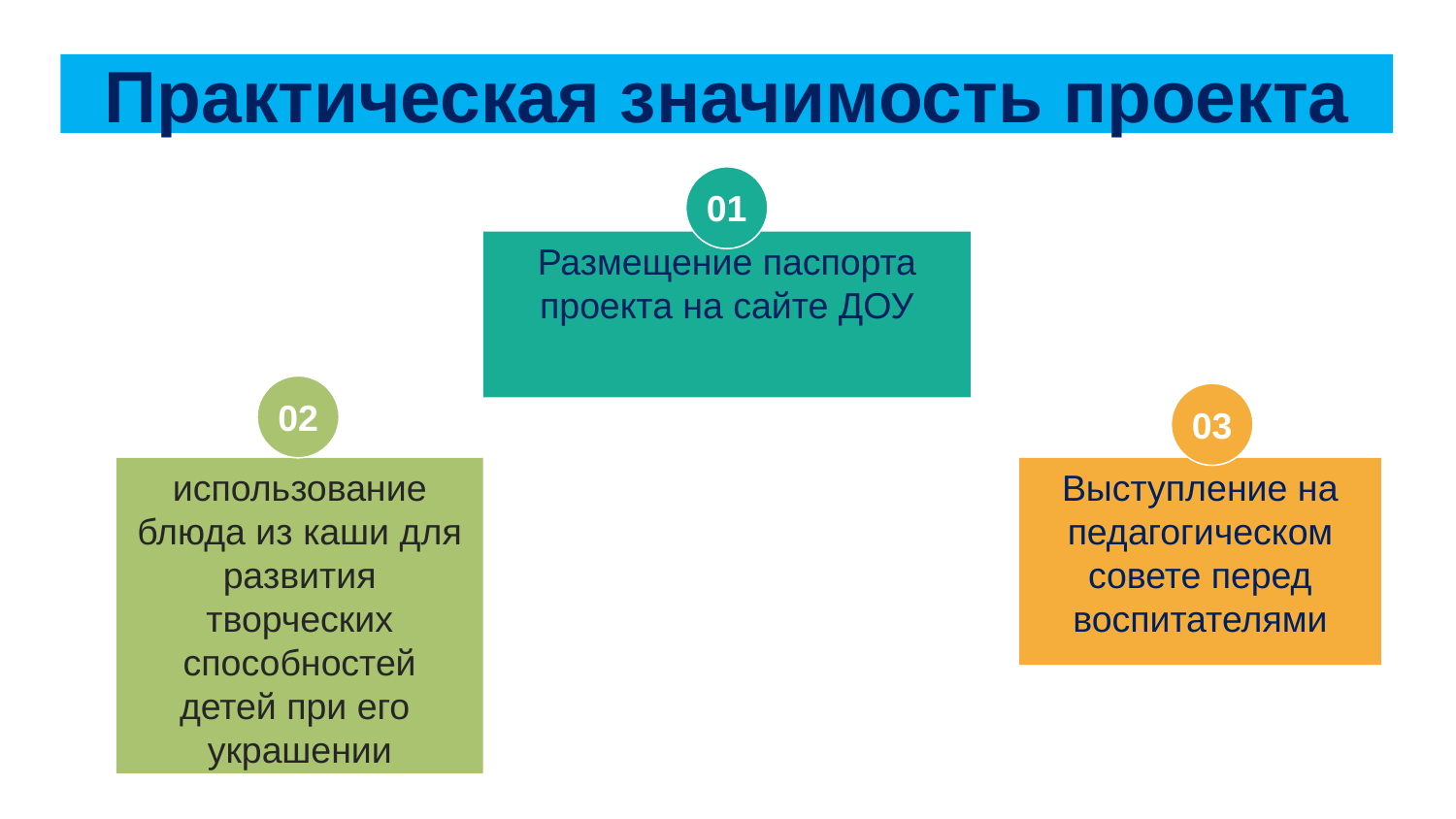

# Практическая значимость проекта
01
Размещение паспорта проекта на сайте ДОУ
02
03
использование блюда из каши для развития творческих способностей детей при его  украшении
Выступление на педагогическом совете перед воспитателями